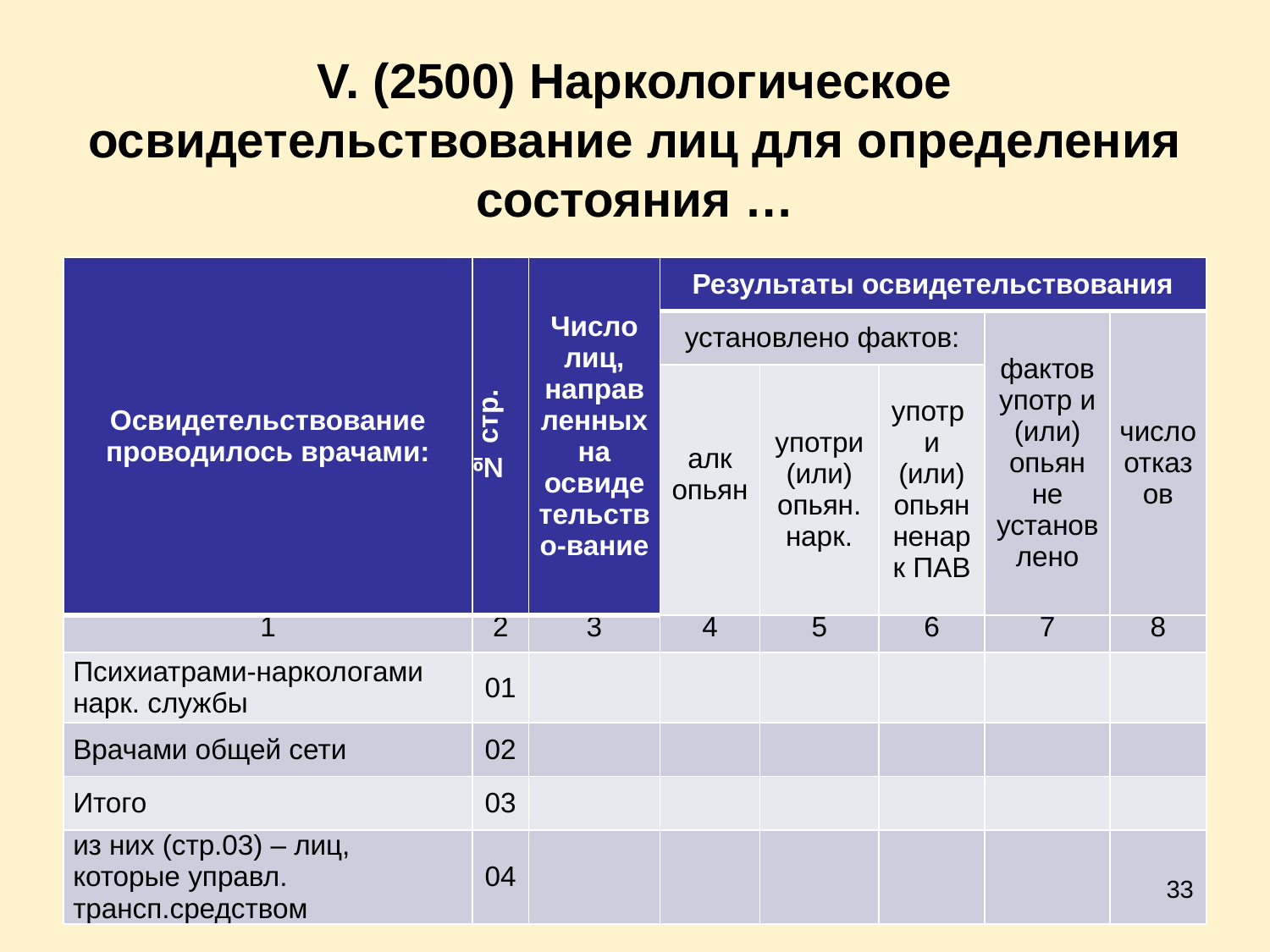

# V. (2500) Наркологическое освидетельствование лиц для определения состояния …
| Освидетельствование проводилось врачами: | № стр. | Число лиц, направленных на освидетельство-вание | Результаты освидетельствования |  |  |  |  |
| --- | --- | --- | --- | --- | --- | --- | --- |
|  |  |  | установлено фактов: |  |  | фактов употр и (или) опьян не установлено | число отказов |
|  |  |  | алк опьян | употри (или) опьян. нарк. | употр и (или) опьян ненарк ПАВ |  |  |
| 1 | 2 | 3 | 4 | 5 | 6 | 7 | 8 |
| Психиатрами-наркологами нарк. службы | 01 |  |  |  |  |  |  |
| Врачами общей сети | 02 |  |  |  |  |  |  |
| Итого | 03 |  |  |  |  |  |  |
| из них (стр.03) – лиц, которые управл. трансп.средством | 04 |  |  |  |  |  |  |
33